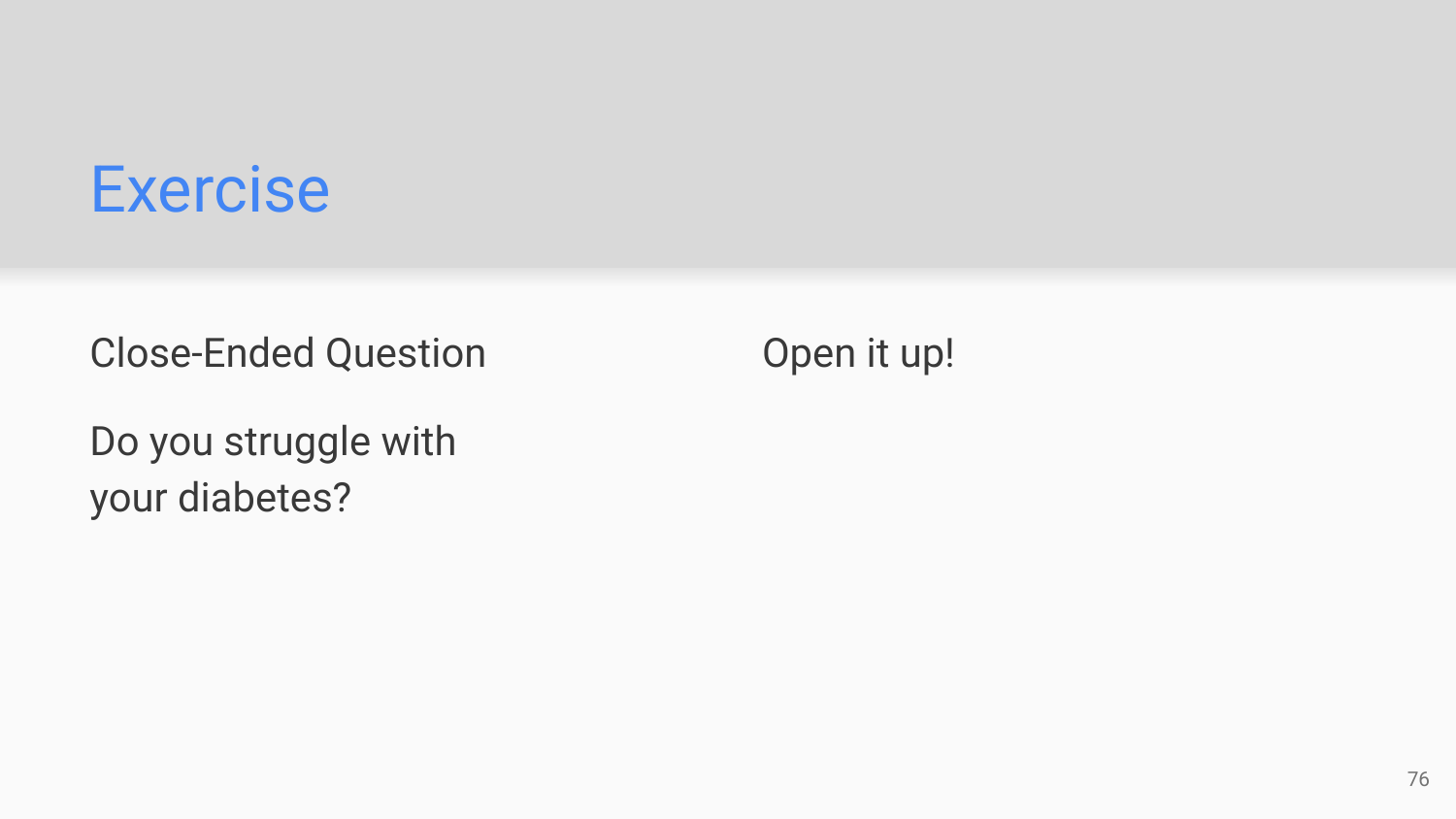

# Exercise
Close-Ended Question
Do you struggle with
your diabetes?
Open it up!

76